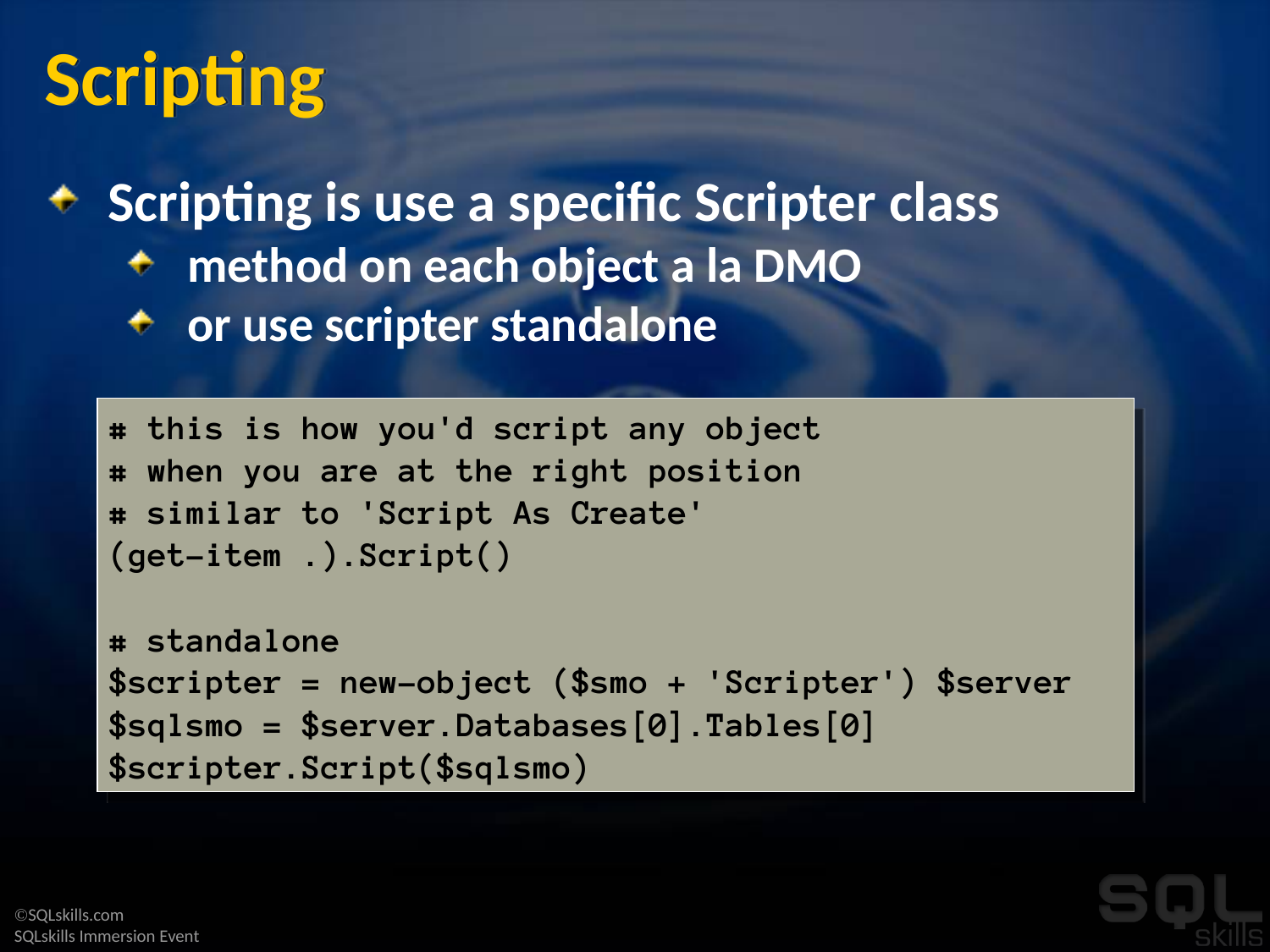

# Scripting
Scripting is use a specific Scripter class
method on each object a la DMO
or use scripter standalone
# this is how you'd script any object
# when you are at the right position
# similar to 'Script As Create'
(get-item .).Script()

# standalone
$scripter = new-object ($smo + 'Scripter') $server
$sqlsmo = $server.Databases[0].Tables[0]
$scripter.Script($sqlsmo)